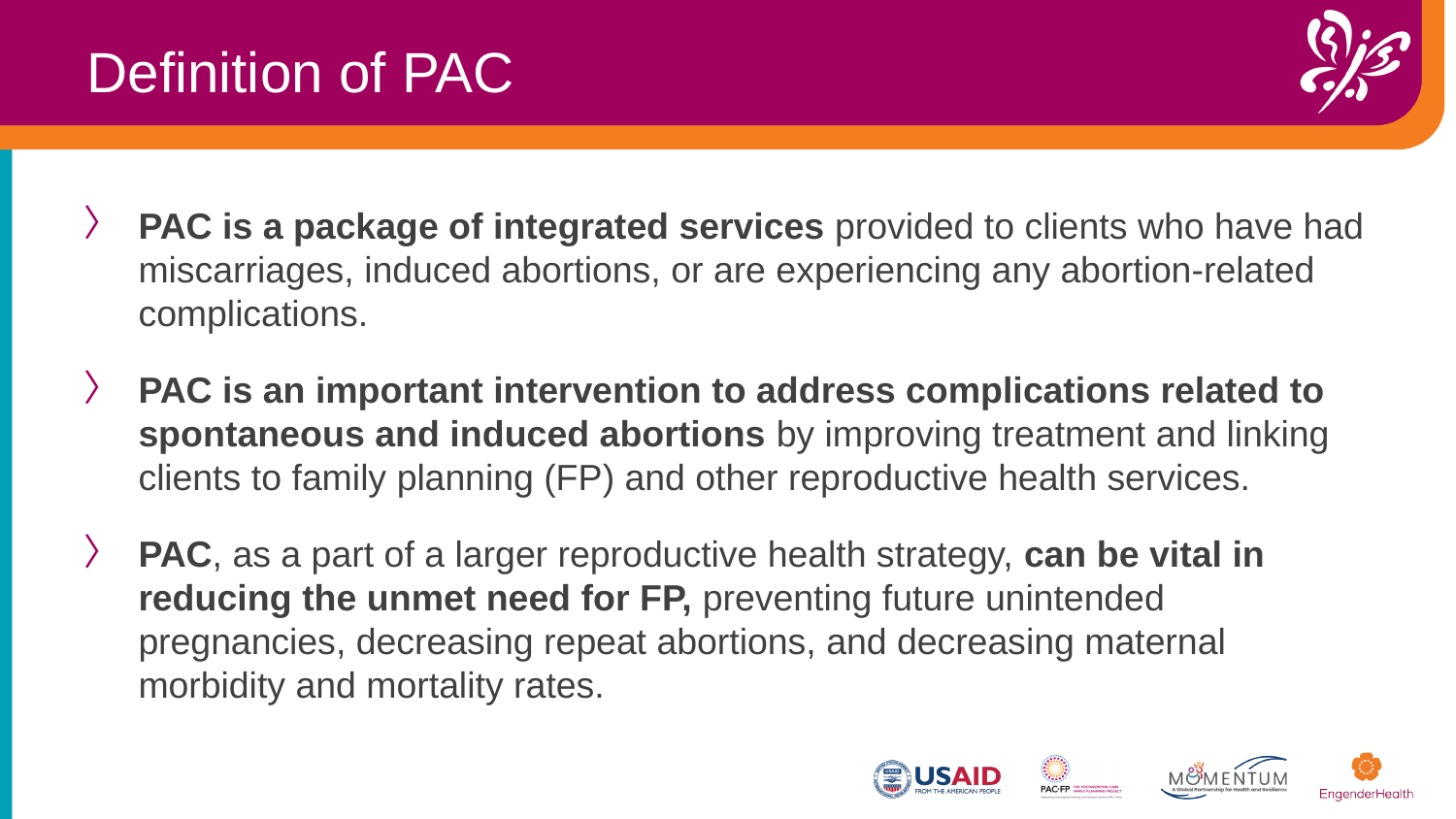

Definition of PAC
PAC is a package of integrated services provided to clients who have had miscarriages, induced abortions, or are experiencing any abortion-related complications. ​
PAC is an important intervention to address complications related to spontaneous and induced abortions by improving treatment and linking clients to family planning (FP) and other reproductive health services.
PAC, as a part of a larger reproductive health strategy, can be vital in reducing the unmet need for FP, preventing future unintended pregnancies, decreasing repeat abortions, and decreasing maternal morbidity and mortality rates.​